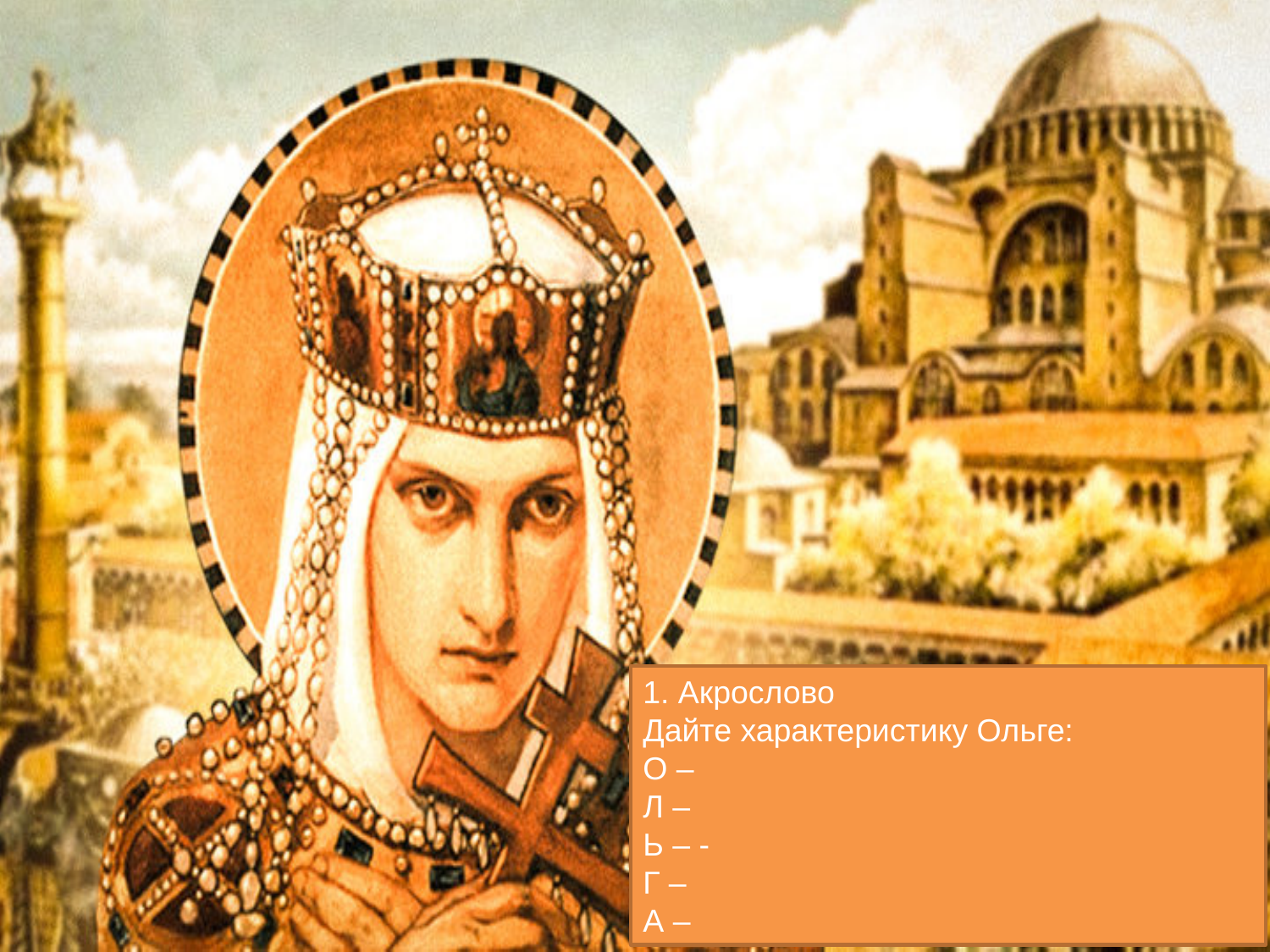

1. Акрослово
Дайте характеристику Ольге:
О –
Л –
Ь – -
Г –
А –